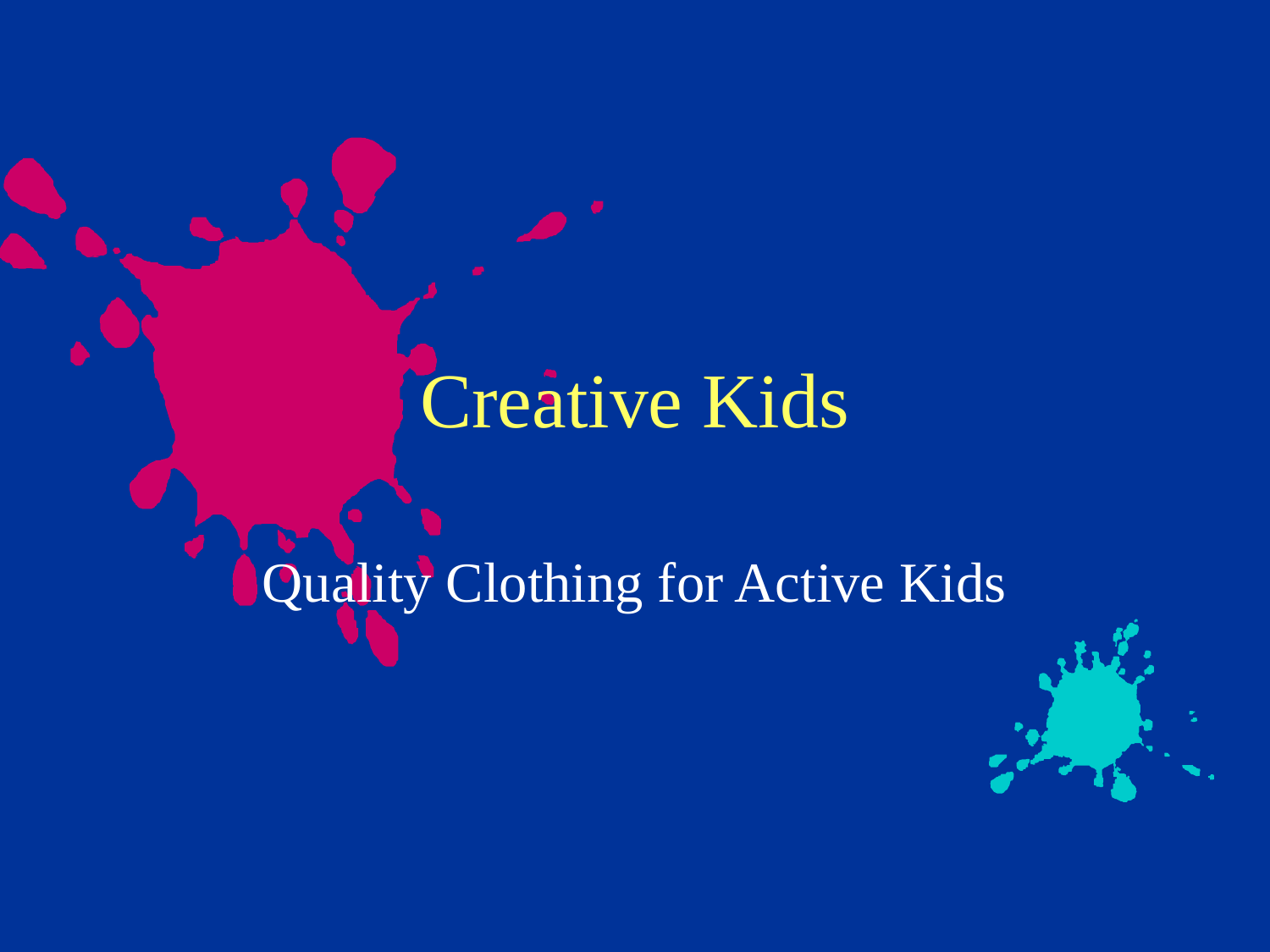

# Creative Kids
Quality Clothing for Active Kids